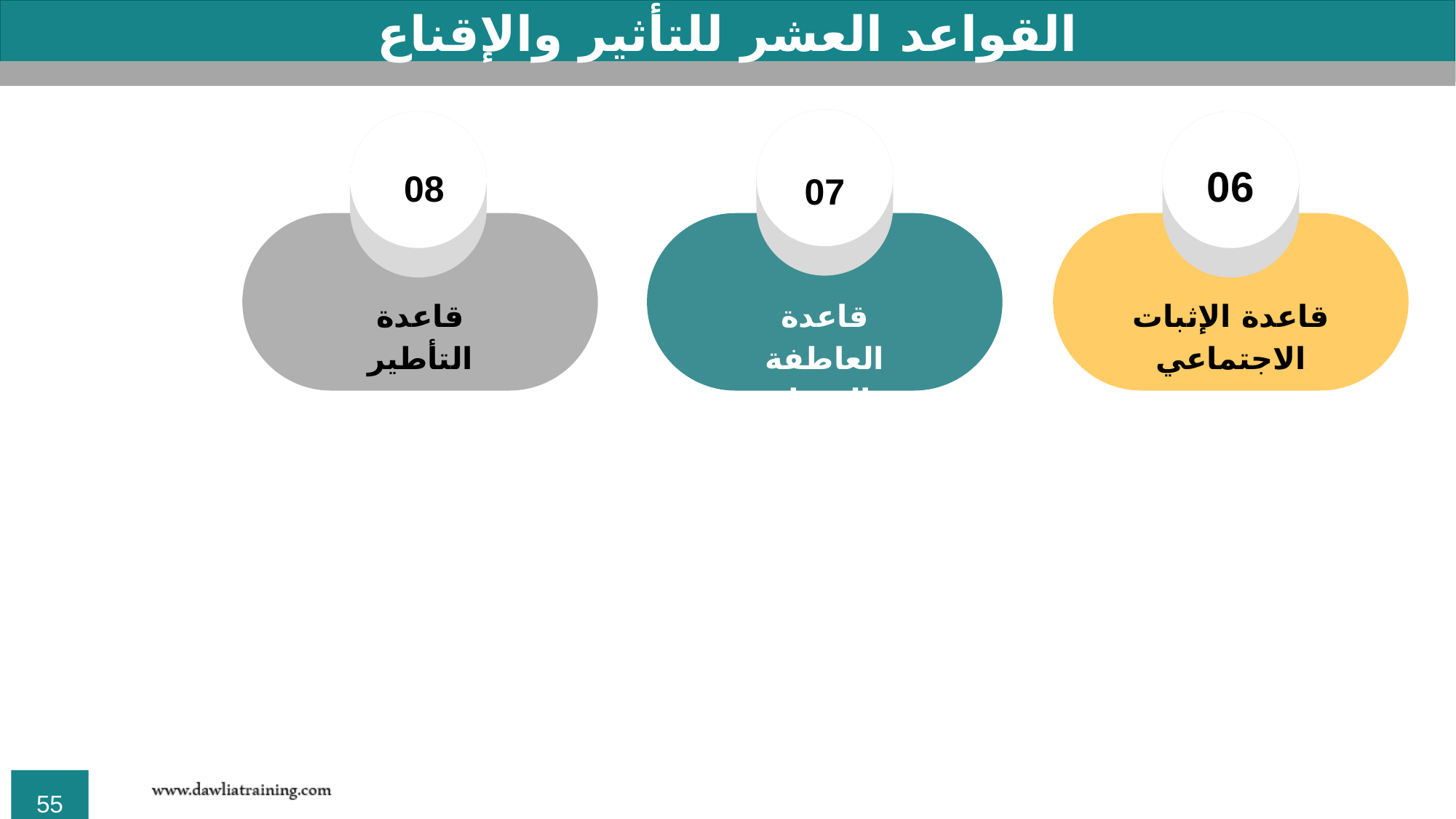

القواعد العشر للتأثير والإقناع

06
08
07
قاعدة التأطير
قاعدة العاطفة والمنطق
قاعدة الإثبات الاجتماعي